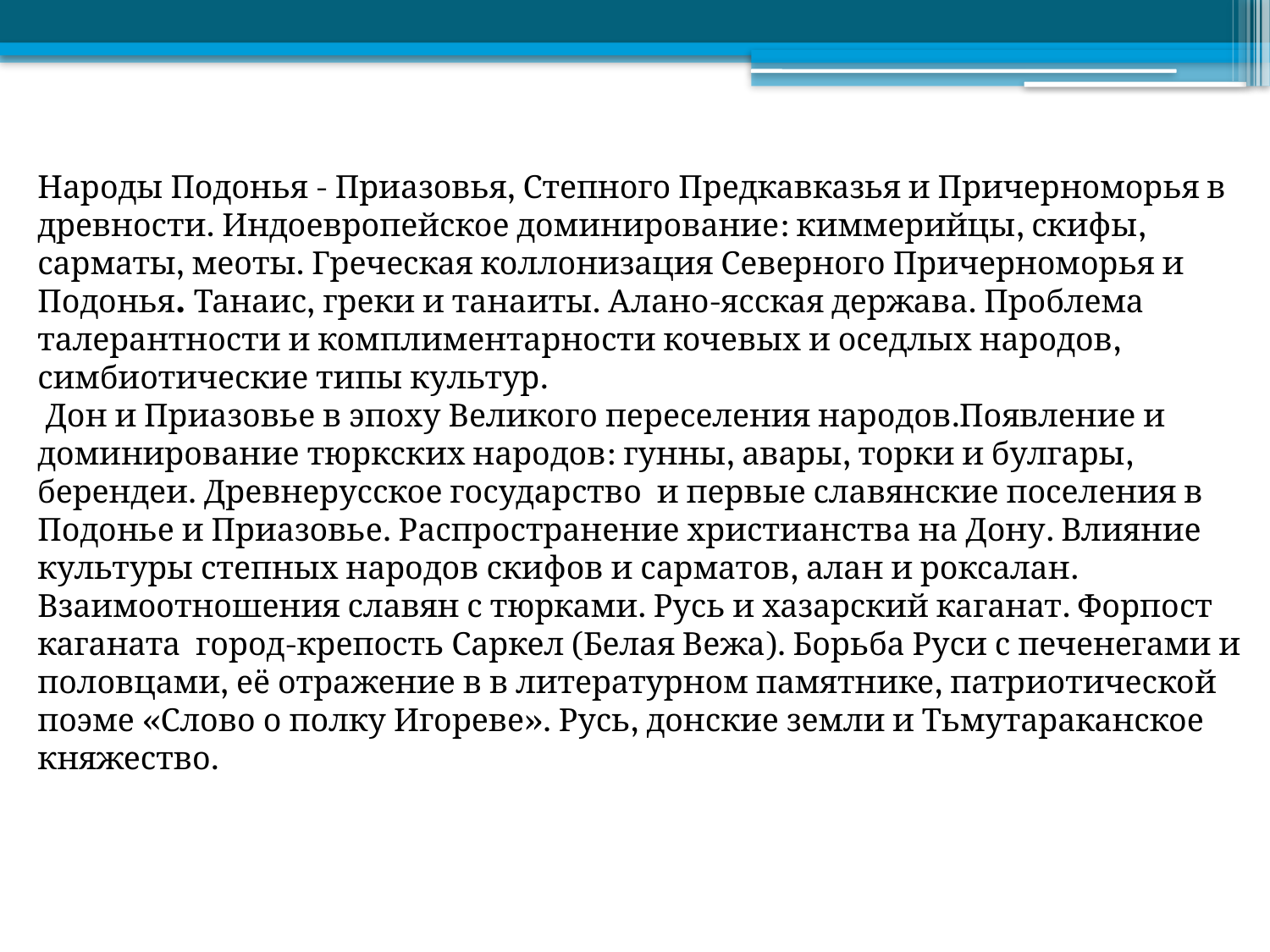

Народы Подонья - Приазовья, Степного Предкавказья и Причерноморья в древности. Индоевропейское доминирование: киммерийцы, скифы, сарматы, меоты. Греческая коллонизация Северного Причерноморья и Подонья. Танаис, греки и танаиты. Алано-ясская держава. Проблема талерантности и комплиментарности кочевых и оседлых народов, симбиотические типы культур.
 Дон и Приазовье в эпоху Великого переселения народов.Появление и доминирование тюркских народов: гунны, авары, торки и булгары, берендеи. Древнерусское государство  и первые славянские поселения в Подонье и Приазовье. Распространение христианства на Дону. Влияние культуры степных народов скифов и сарматов, алан и роксалан.  Взаимоотношения славян с тюрками. Русь и хазарский каганат. Форпост каганата  город-крепость Саркел (Белая Вежа). Борьба Руси с печенегами и половцами, её отражение в в литературном памятнике, патриотической поэме «Слово о полку Игореве». Русь, донские земли и Тьмутараканское княжество.